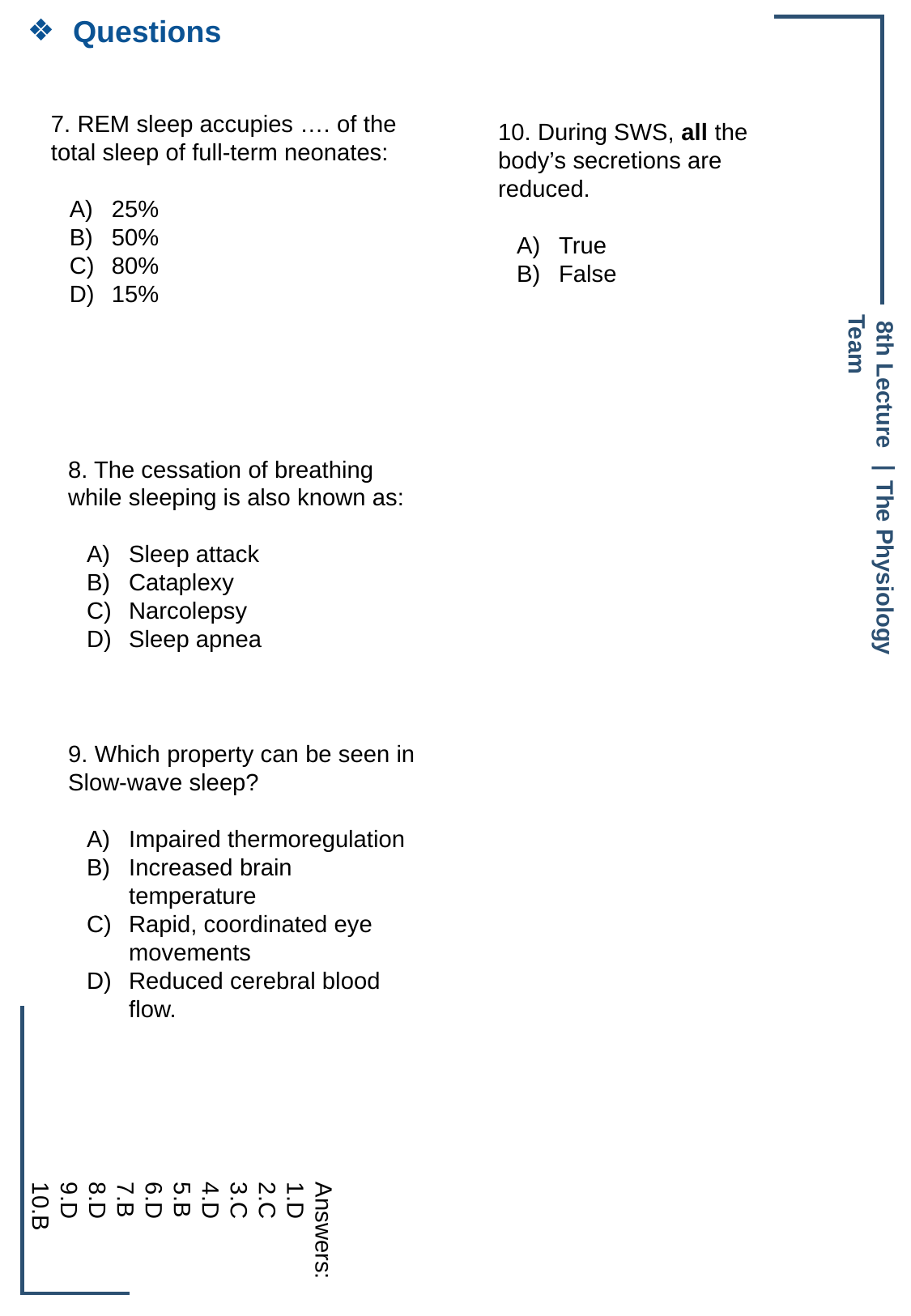

Questions

7. REM sleep accupies …. of the total sleep of full-term neonates:

25%
50%
80%
15%
10. During SWS, all the body’s secretions are reduced.

True
False

8. The cessation of breathing while sleeping is also known as:
Sleep attack
Cataplexy
Narcolepsy
Sleep apnea
 8th Lecture  ∣ The Physiology Team
9. Which property can be seen in Slow-wave sleep?
Impaired thermoregulation
Increased brain temperature
Rapid, coordinated eye movements
Reduced cerebral blood flow.
Answers:
1.D
2.C
3.C
4.D
5.B
6.D
7.B
8.D
9.D
10.B